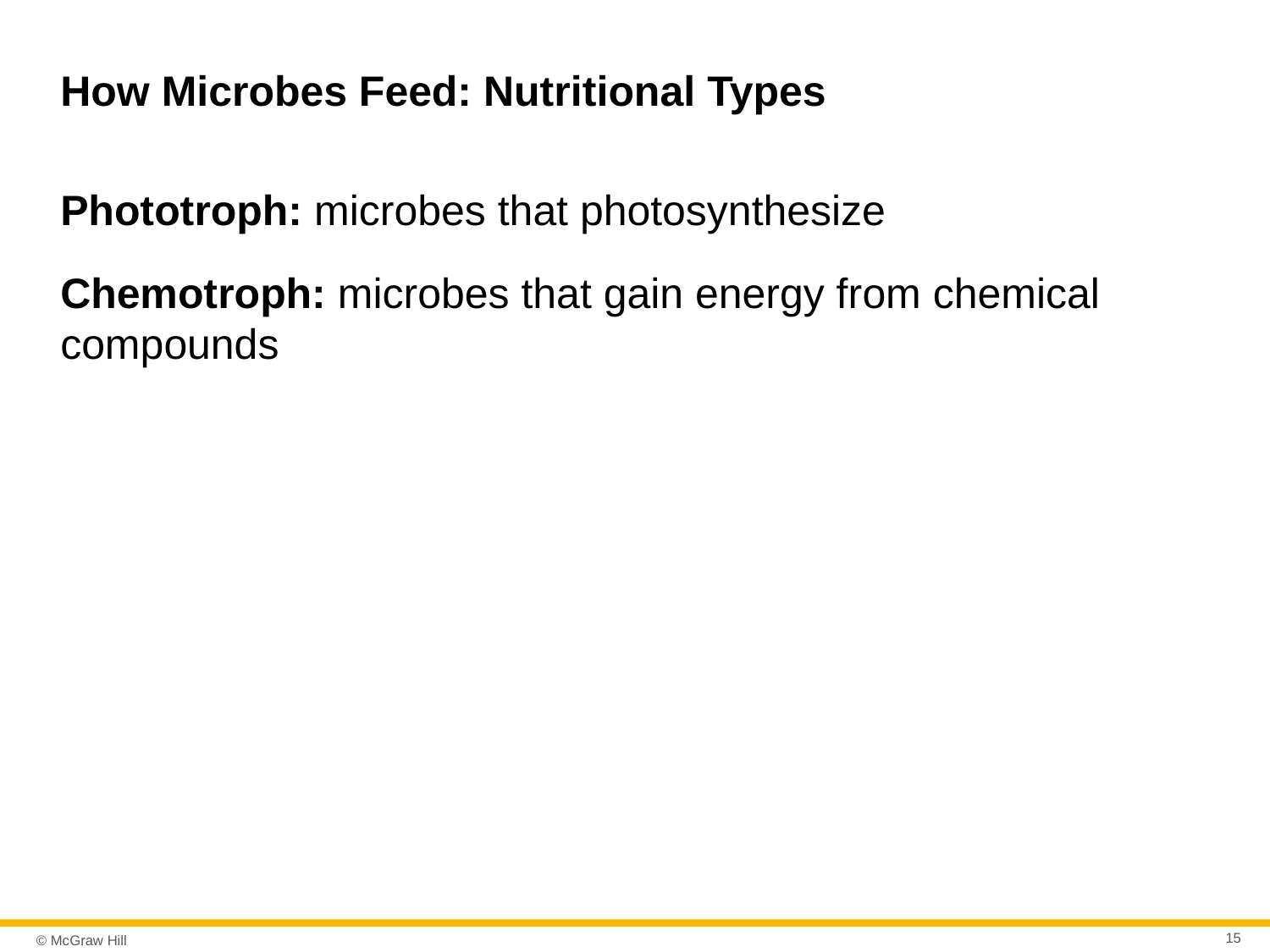

# How Microbes Feed: Nutritional Types
Phototroph: microbes that photosynthesize
Chemotroph: microbes that gain energy from chemical compounds